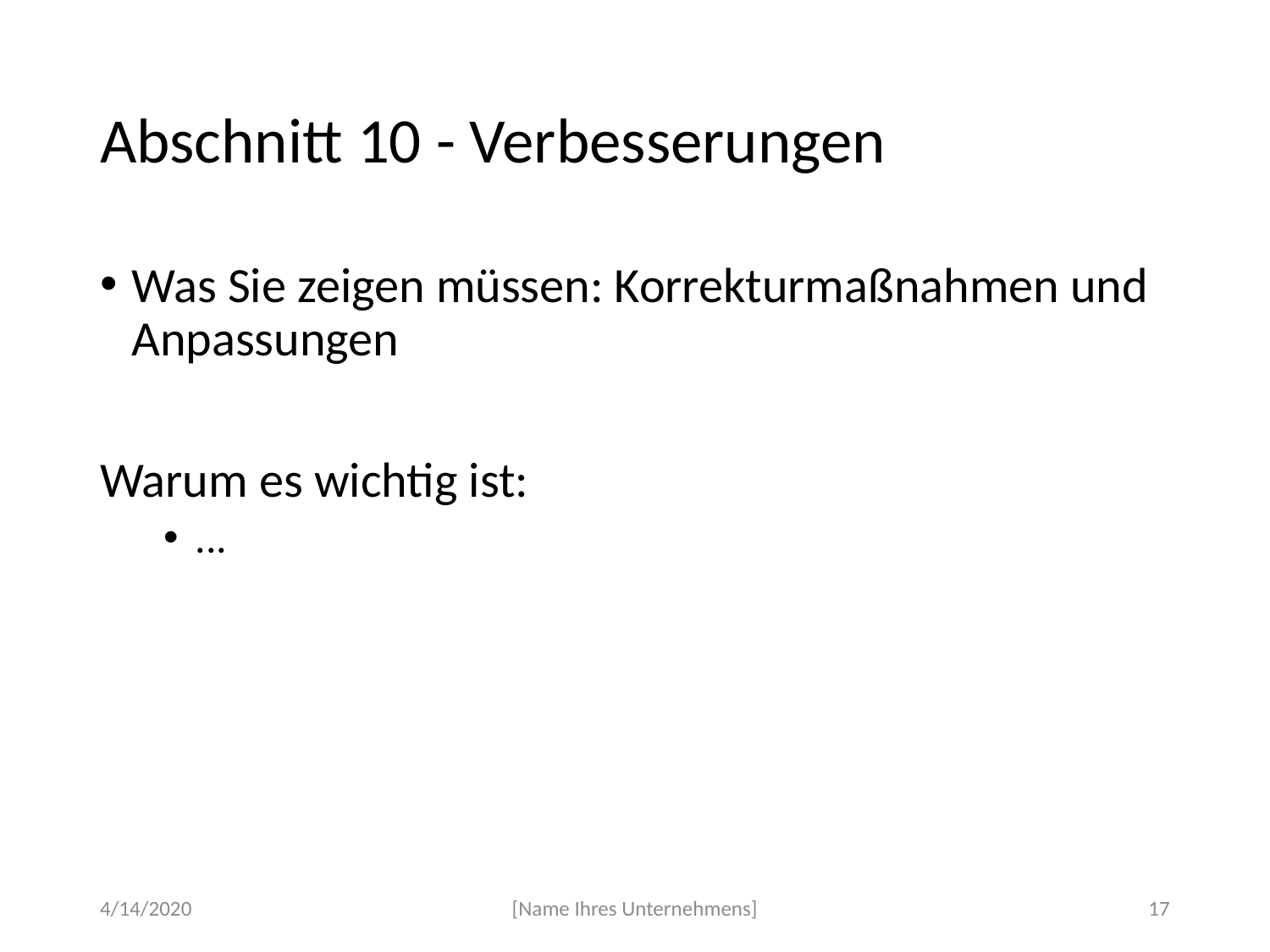

# Abschnitt 10 - Verbesserungen
Was Sie zeigen müssen: Korrekturmaßnahmen und Anpassungen

Warum es wichtig ist:
...
4/14/2020
[Name Ihres Unternehmens]
17